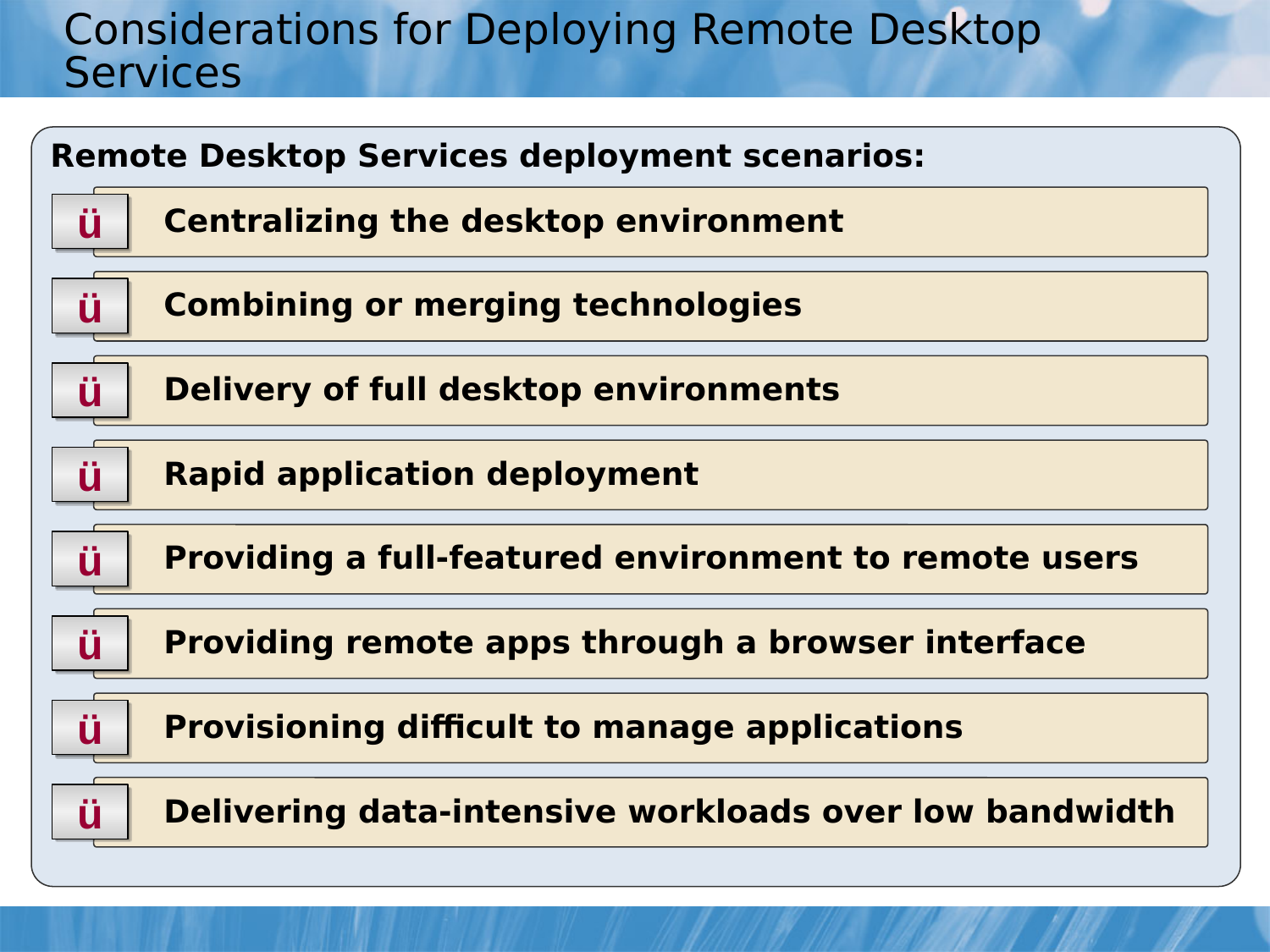

# Considerations for Deploying Remote Desktop Services
Remote Desktop Services deployment scenarios:
	   Centralizing the desktop environment
ü
	   Combining or merging technologies
ü
	   Delivery of full desktop environments
ü
	   Rapid application deployment
ü
	   Providing a full-featured environment to remote users
ü
	   Providing remote apps through a browser interface
ü
	   Provisioning difficult to manage applications
ü
	   Delivering data-intensive workloads over low bandwidth
ü